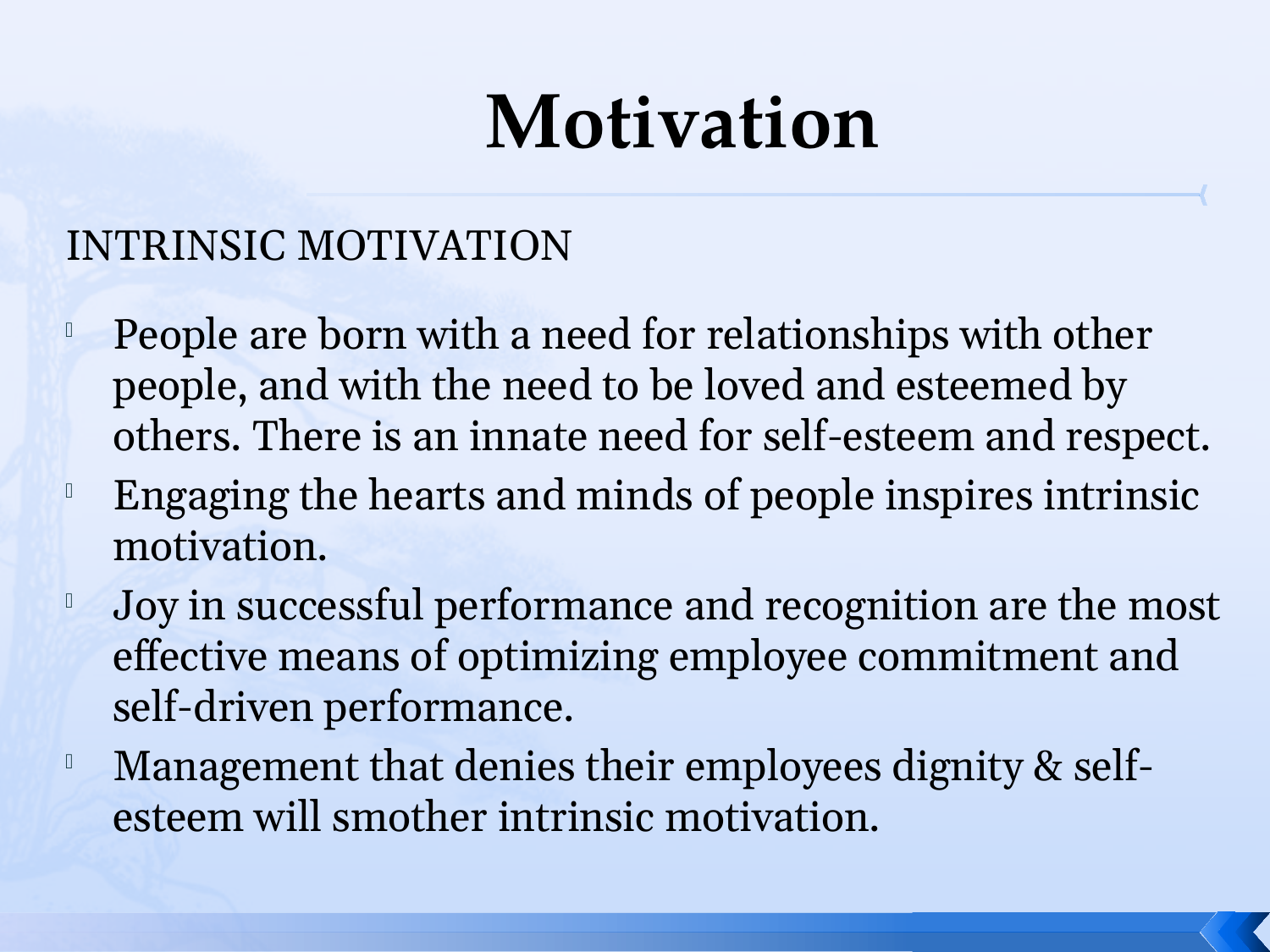

# Motivation
INTRINSIC MOTIVATION

People are born with a need for relationships with other people, and with the need to be loved and esteemed by others. There is an innate need for self-esteem and respect.
Engaging the hearts and minds of people inspires intrinsic motivation.
Joy in successful performance and recognition are the most effective means of optimizing employee commitment and self-driven performance.
Management that denies their employees dignity & self-esteem will smother intrinsic motivation.